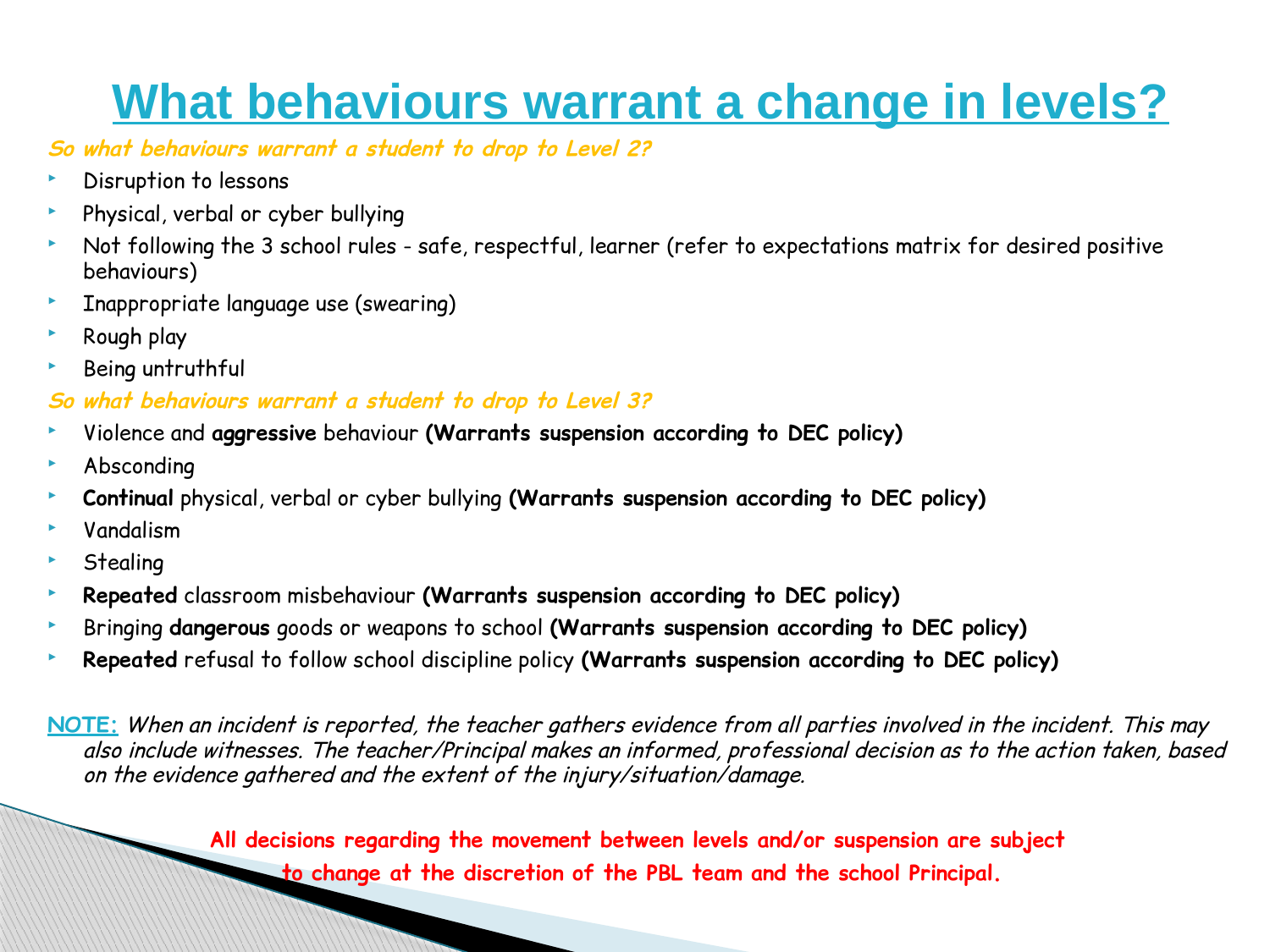

# What behaviours warrant a change in levels?
So what behaviours warrant a student to drop to Level 2?
Disruption to lessons
Physical, verbal or cyber bullying
Not following the 3 school rules - safe, respectful, learner (refer to expectations matrix for desired positive behaviours)
Inappropriate language use (swearing)
Rough play
Being untruthful
So what behaviours warrant a student to drop to Level 3?
Violence and aggressive behaviour (Warrants suspension according to DEC policy)
Absconding
Continual physical, verbal or cyber bullying (Warrants suspension according to DEC policy)
Vandalism
Stealing
Repeated classroom misbehaviour (Warrants suspension according to DEC policy)
Bringing dangerous goods or weapons to school (Warrants suspension according to DEC policy)
Repeated refusal to follow school discipline policy (Warrants suspension according to DEC policy)

NOTE: When an incident is reported, the teacher gathers evidence from all parties involved in the incident. This may also include witnesses. The teacher/Principal makes an informed, professional decision as to the action taken, based on the evidence gathered and the extent of the injury/situation/damage.

All decisions regarding the movement between levels and/or suspension are subject
to change at the discretion of the PBL team and the school Principal.